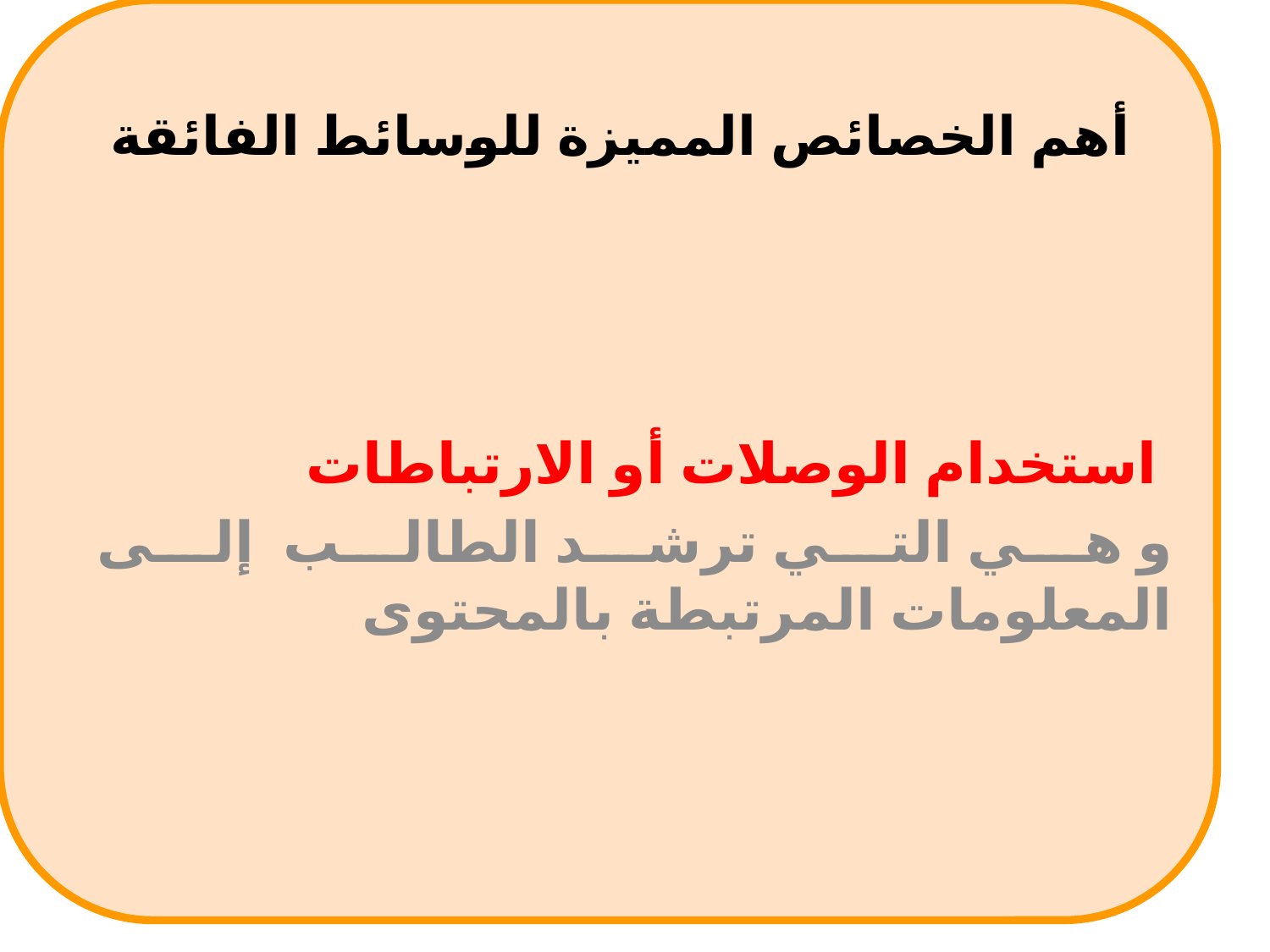

# أهم الخصائص المميزة للوسائط الفائقة
 استخدام الوصلات أو الارتباطات
و هي التي ترشد الطالب  إلى المعلومات المرتبطة بالمحتوى